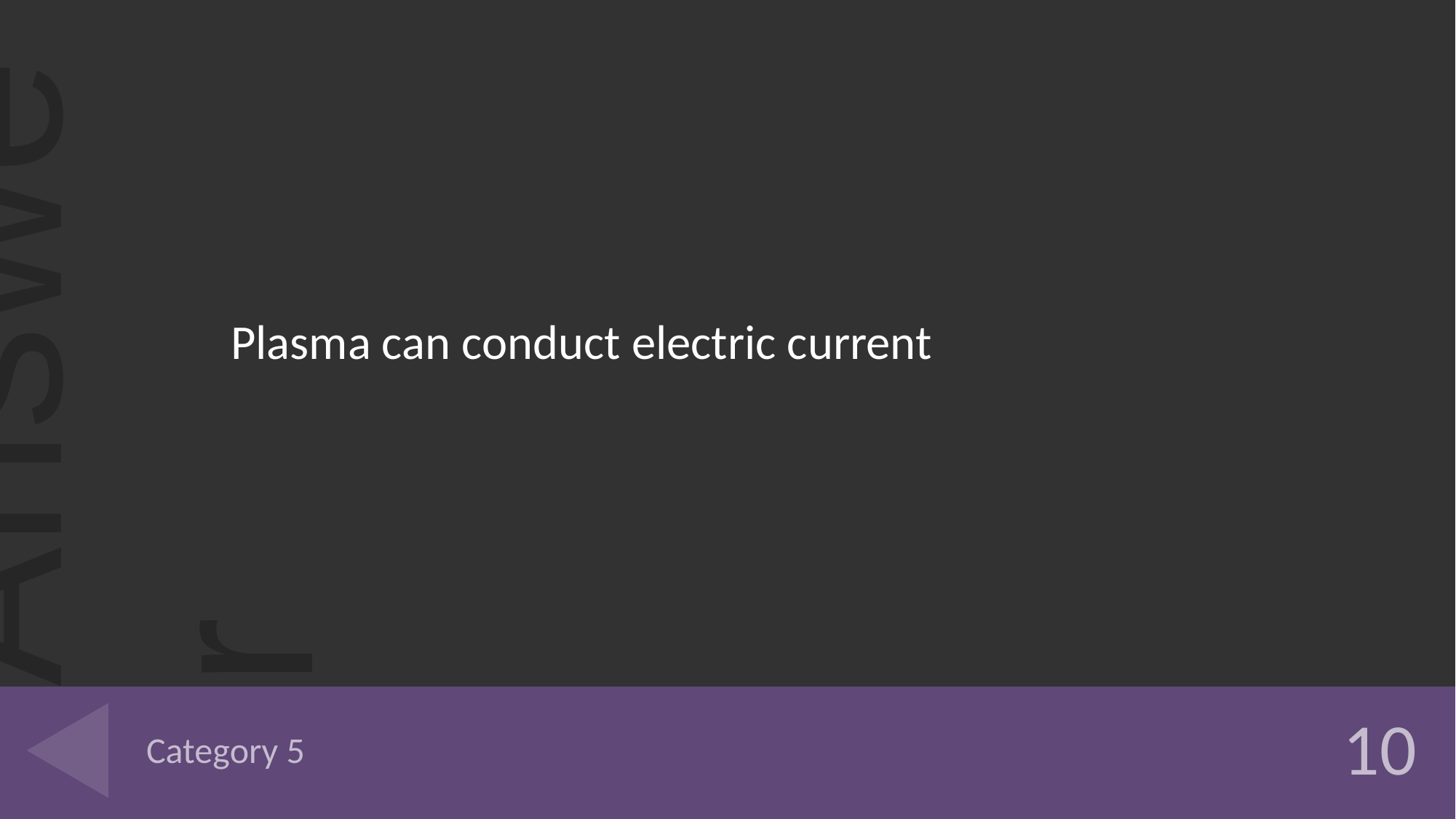

Plasma can conduct electric current
# Category 5
10